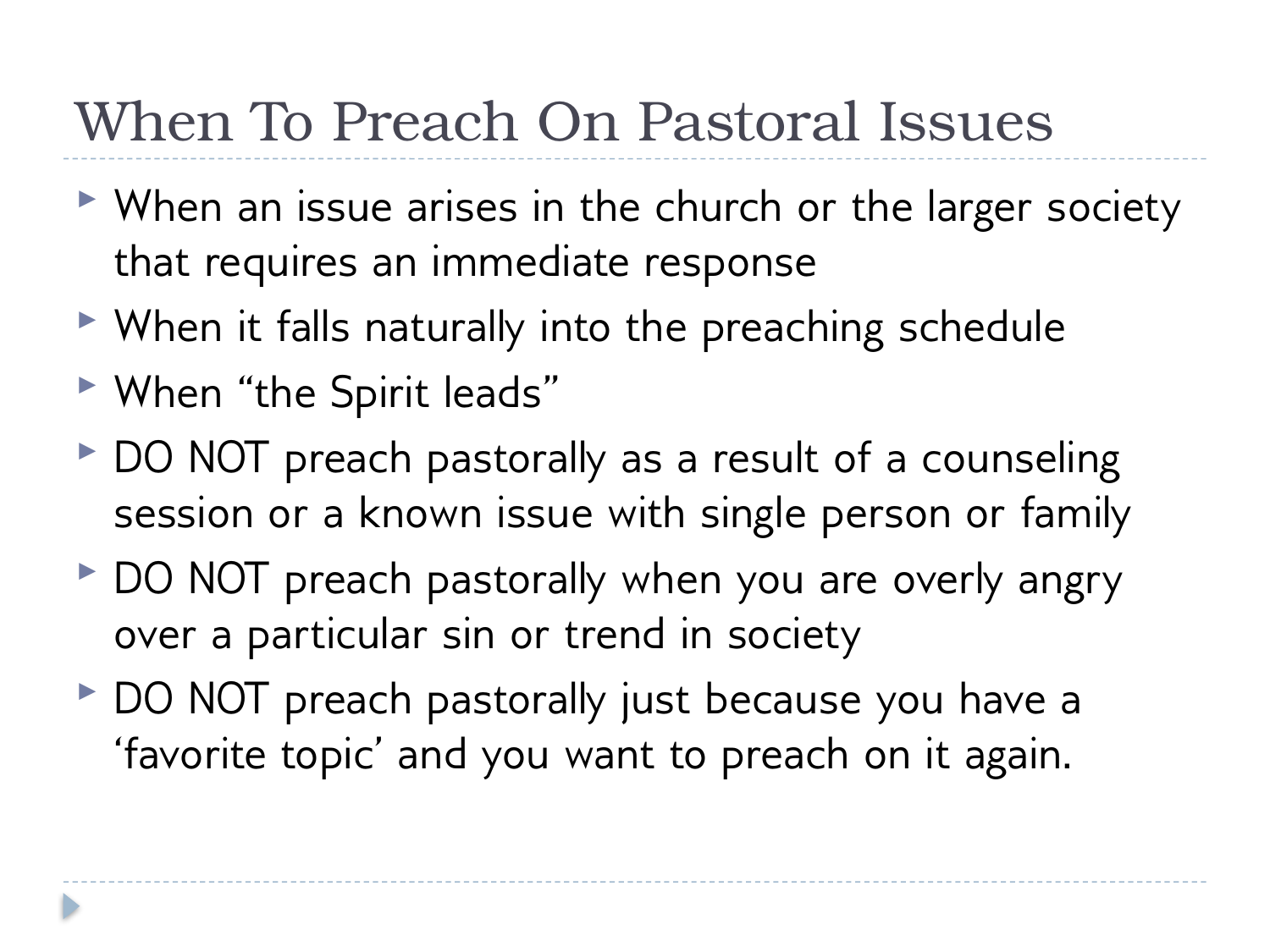

# When To Preach On Pastoral Issues
When an issue arises in the church or the larger society that requires an immediate response
When it falls naturally into the preaching schedule
When “the Spirit leads”
DO NOT preach pastorally as a result of a counseling session or a known issue with single person or family
DO NOT preach pastorally when you are overly angry over a particular sin or trend in society
DO NOT preach pastorally just because you have a ‘favorite topic’ and you want to preach on it again.